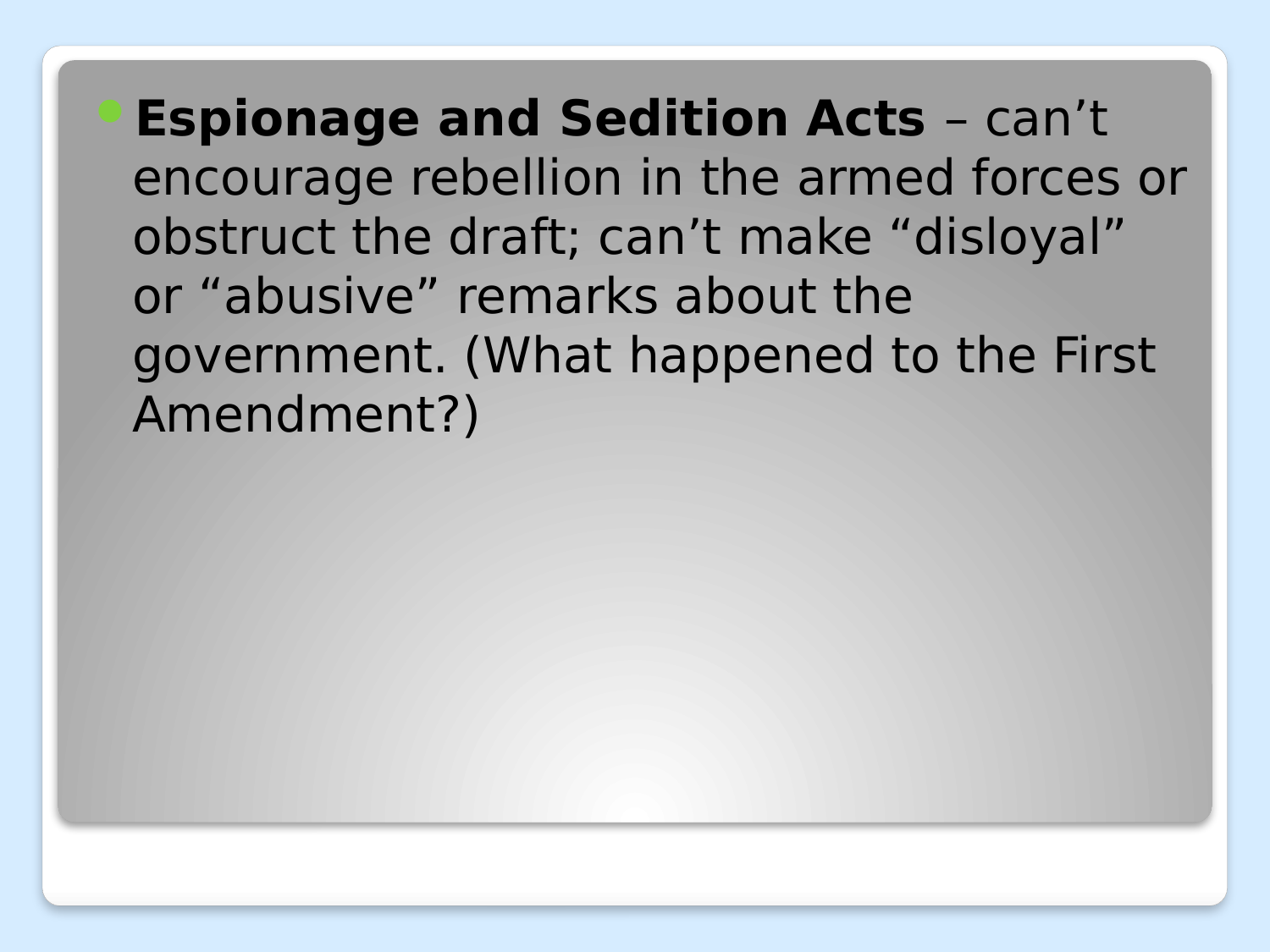

Espionage and Sedition Acts – can’t encourage rebellion in the armed forces or obstruct the draft; can’t make “disloyal” or “abusive” remarks about the government. (What happened to the First Amendment?)

#